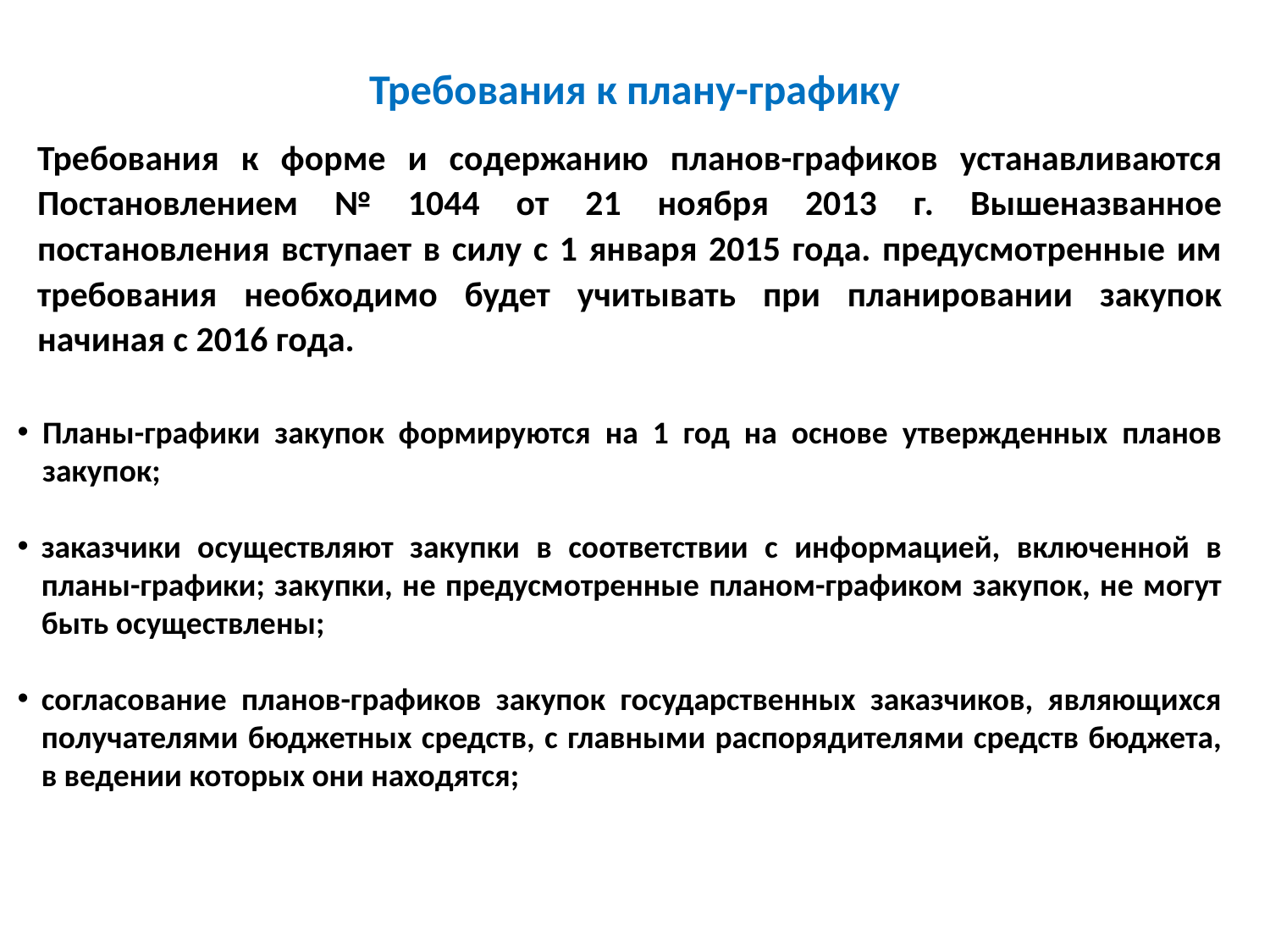

Требования к плану-графику
Требования к форме и содержанию планов-графиков устанавливаются Постановлением № 1044 от 21 ноября 2013 г. Вышеназванное постановления вступает в силу с 1 января 2015 года. предусмотренные им требования необходимо будет учитывать при планировании закупок начиная с 2016 года.
Планы-графики закупок формируются на 1 год на основе утвержденных планов закупок;

заказчики осуществляют закупки в соответствии с информацией, включенной в планы-графики; закупки, не предусмотренные планом-графиком закупок, не могут быть осуществлены;

согласование планов-графиков закупок государственных заказчиков, являющихся получателями бюджетных средств, с главными распорядителями средств бюджета, в ведении которых они находятся;